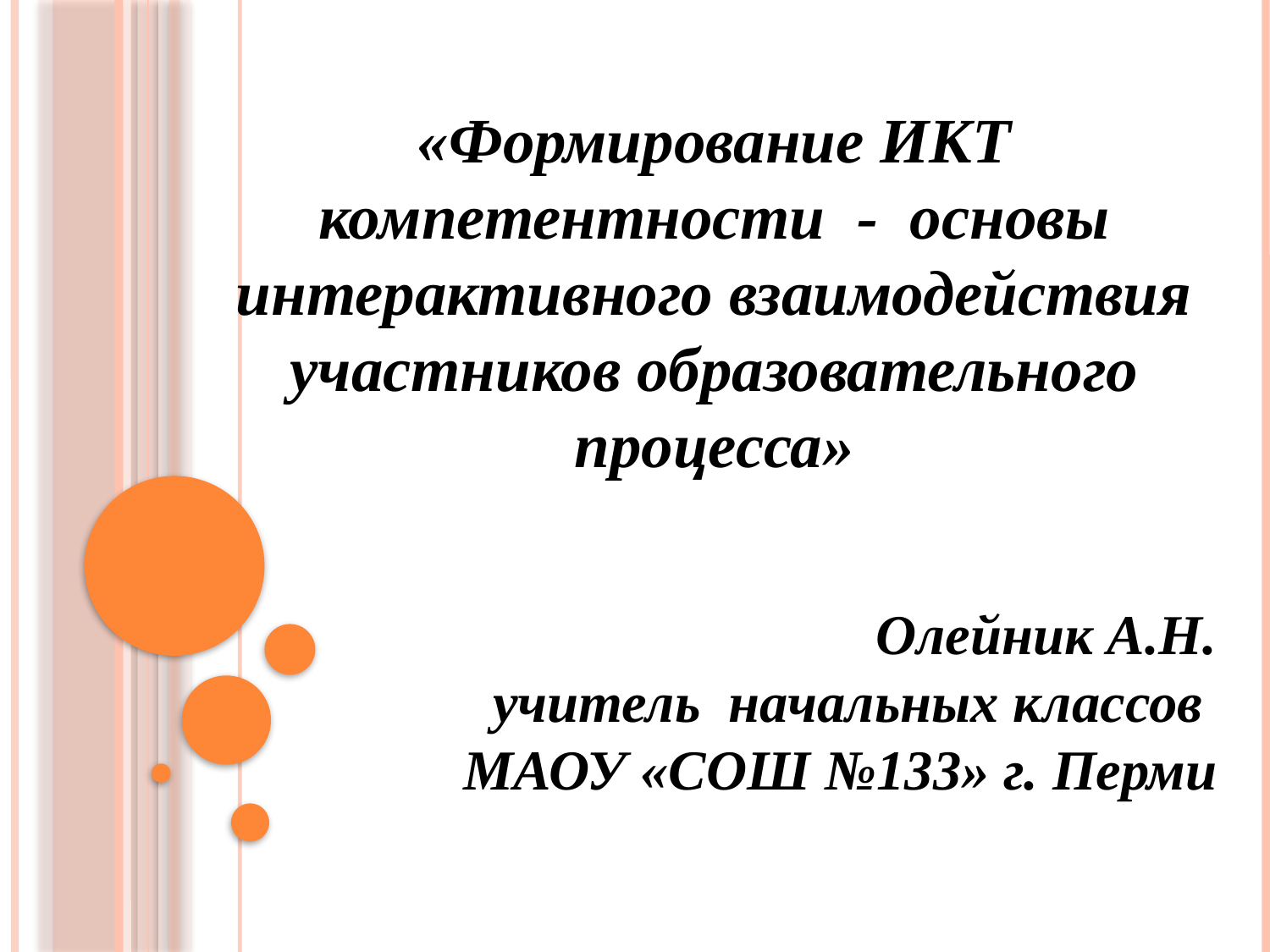

«Формирование ИКТ компетентности  -  основы интерактивного взаимодействия участников образовательного процесса»

Олейник А.Н.
учитель  начальных классов
МАОУ «СОШ №133» г. Перми